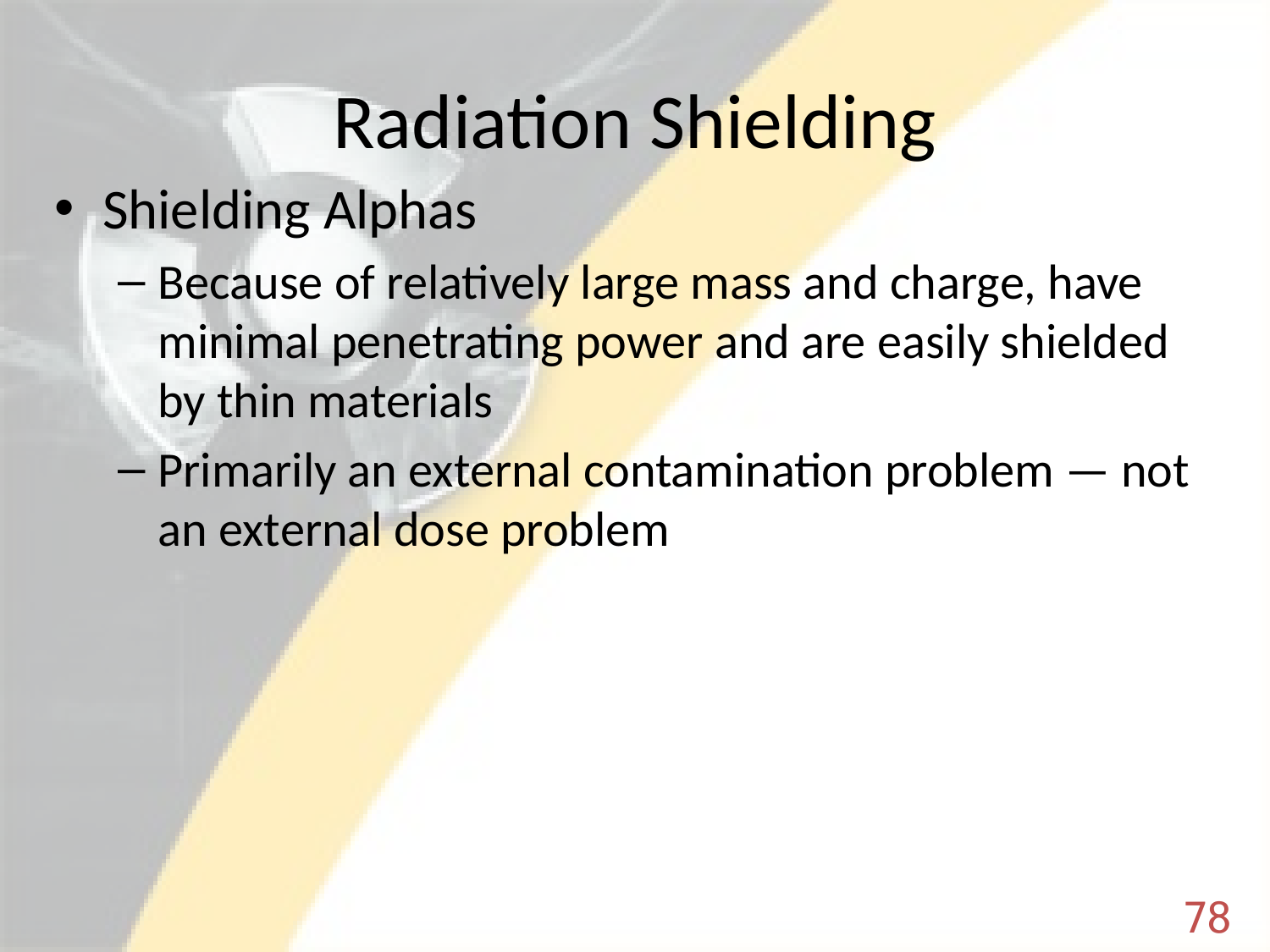

# Radiation Shielding
Shielding Alphas
Because of relatively large mass and charge, have minimal penetrating power and are easily shielded by thin materials
Primarily an external contamination problem — not an external dose problem